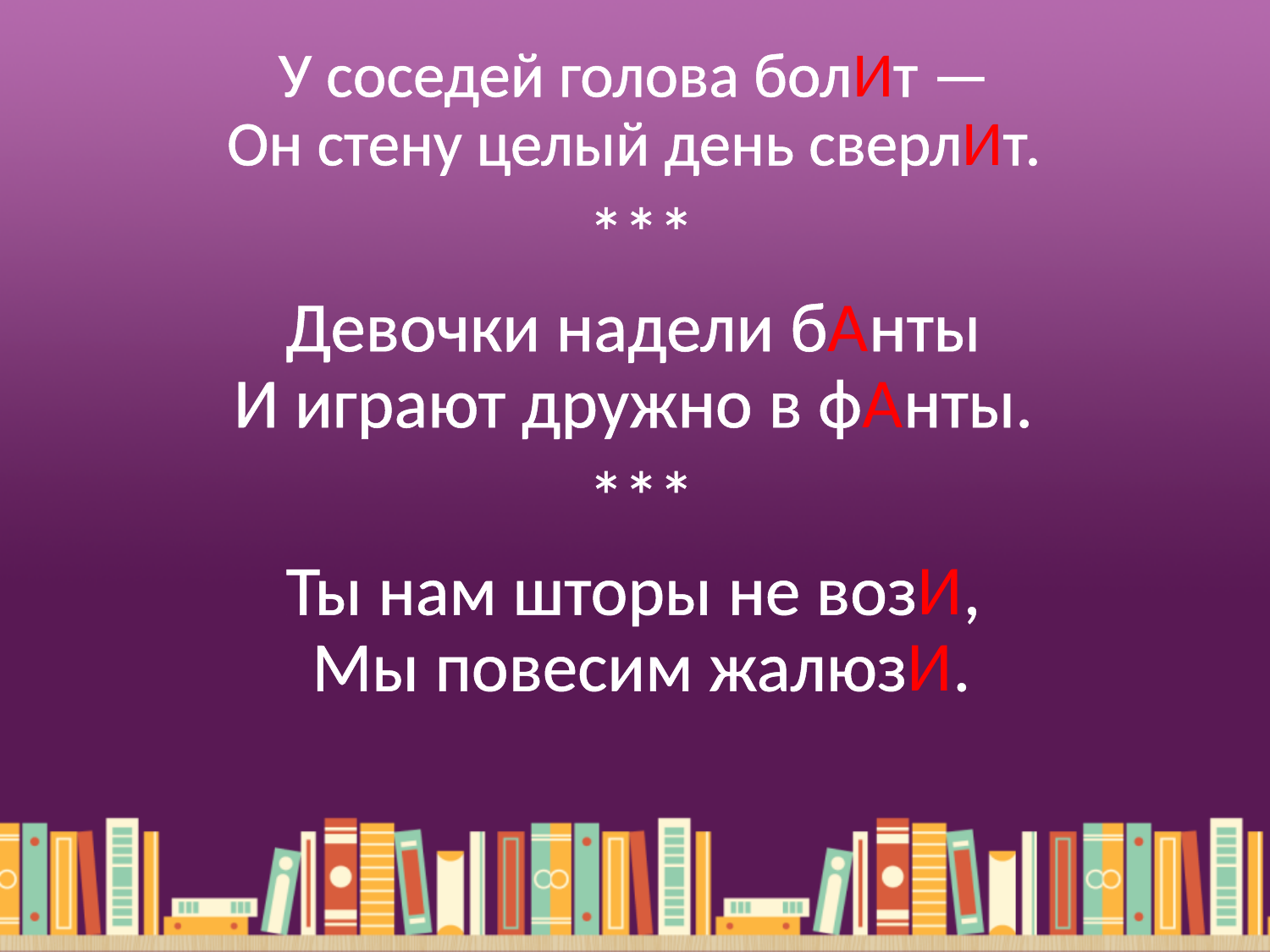

У соседей голова болИт — 
Он стену целый день сверлИт.
***
Девочки надели бАнты 
И играют дружно в фАнты.
***
Ты нам шторы не возИ, 
Мы повесим жалюзИ.